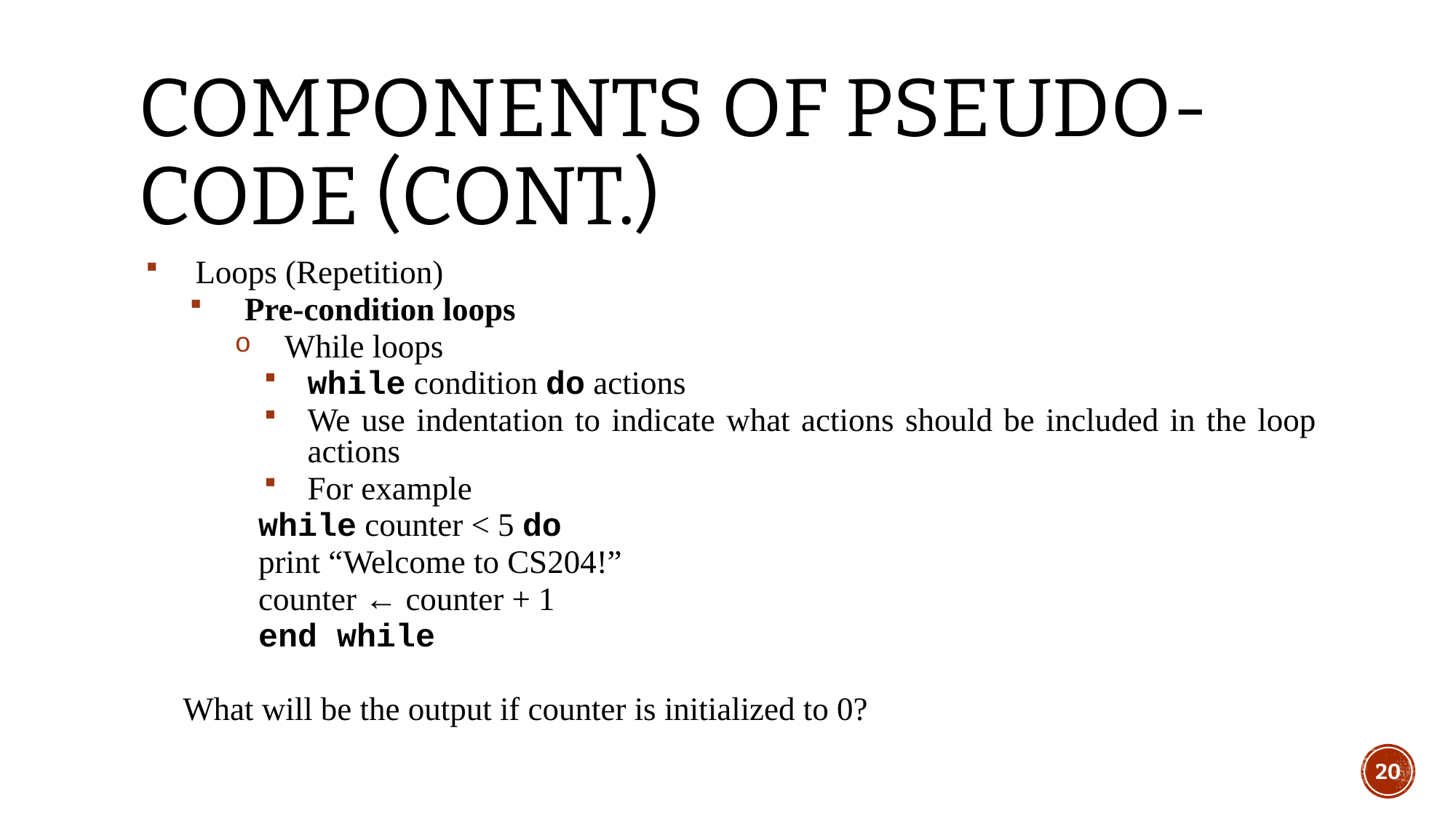

# Components of Pseudo-code (cont.)
 Loops (Repetition)
 Pre-condition loops
 While loops
while condition do actions
We use indentation to indicate what actions should be included in the loop actions
For example
		while counter < 5 do
			print “Welcome to CS204!”
			counter ← counter + 1
 		end while

What will be the output if counter is initialized to 0?

20